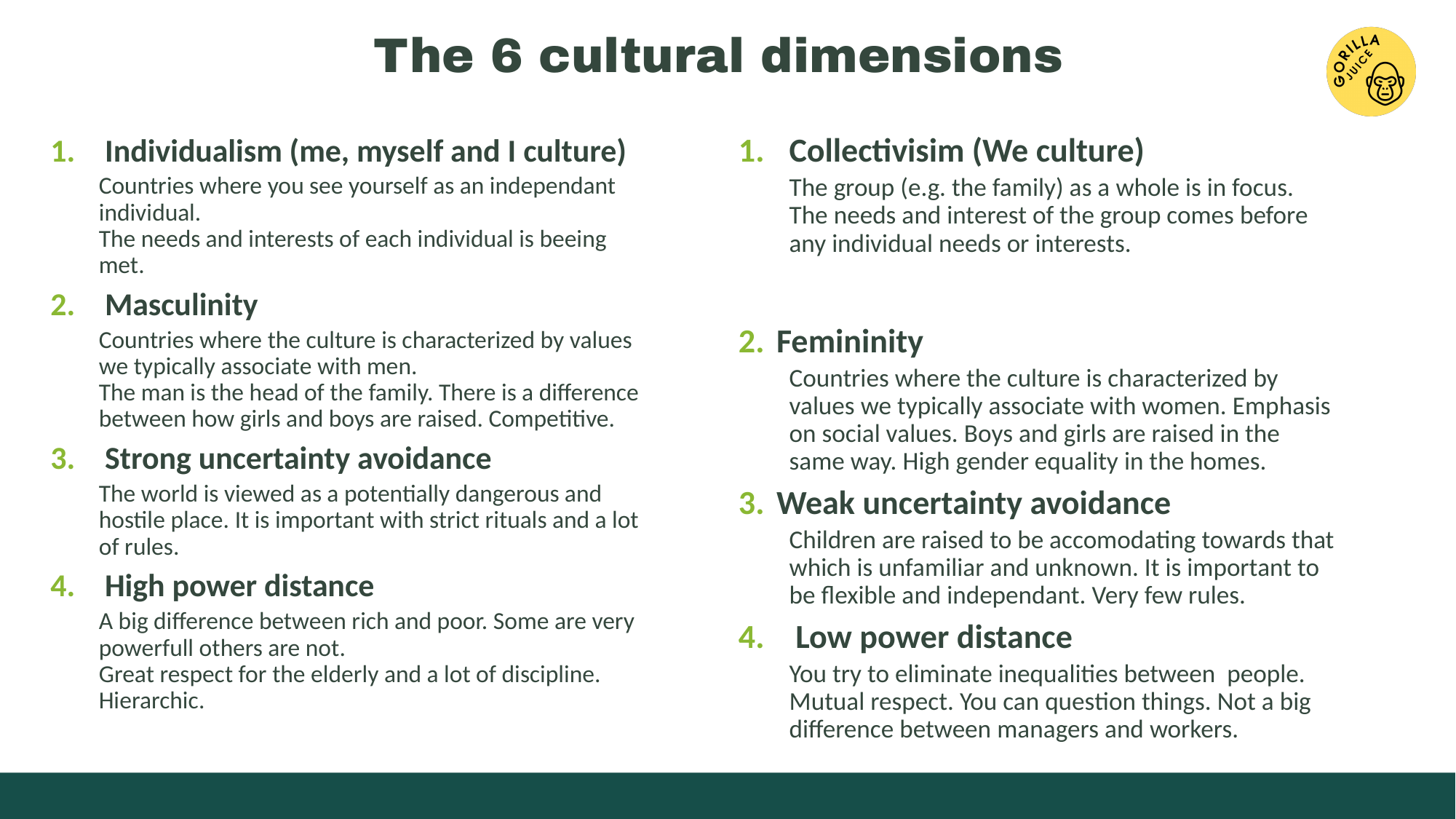

# The 6 cultural dimensions
Collectivisim (We culture)
The group (e.g. the family) as a whole is in focus. The needs and interest of the group comes before any individual needs or interests.

Femininity
Countries where the culture is characterized by values we typically associate with women. Emphasis on social values. Boys and girls are raised in the same way. High gender equality in the homes.
Weak uncertainty avoidance
Children are raised to be accomodating towards that which is unfamiliar and unknown. It is important to be flexible and independant. Very few rules.
Low power distance
You try to eliminate inequalities between  people. Mutual respect. You can question things. Not a big difference between managers and workers.

Individualism (me, myself and I culture)
Countries where you see yourself as an independant individual.
The needs and interests of each individual is beeing met.
Masculinity
Countries where the culture is characterized by values we typically associate with men.
The man is the head of the family. There is a difference between how girls and boys are raised. Competitive.
Strong uncertainty avoidance
The world is viewed as a potentially dangerous and hostile place. It is important with strict rituals and a lot of rules.
High power distance
A big difference between rich and poor. Some are very powerfull others are not.
Great respect for the elderly and a lot of discipline.  Hierarchic.